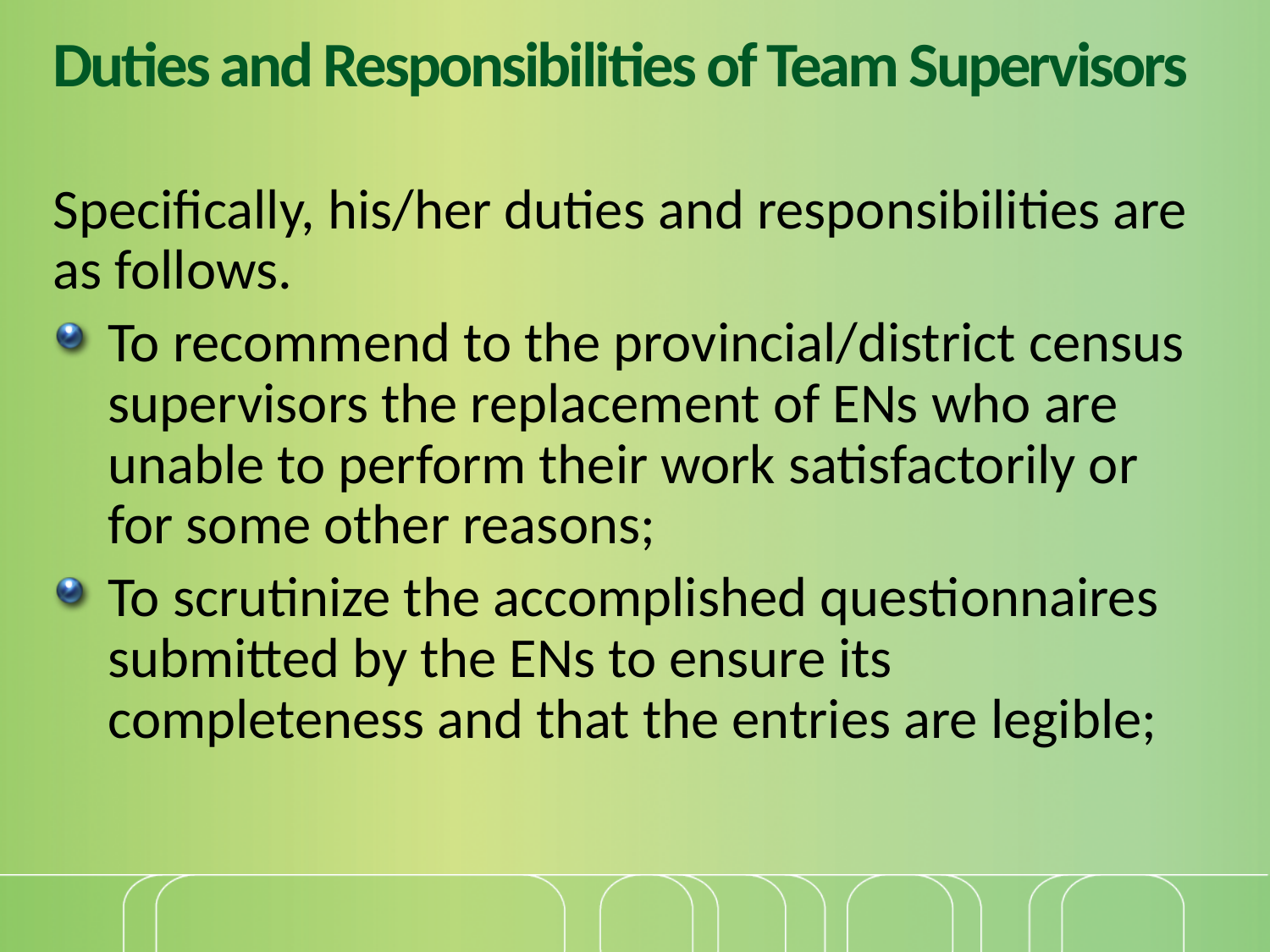

# Duties and Responsibilities of Team Supervisors
Specifically, his/her duties and responsibilities are as follows.
To recommend to the provincial/district census supervisors the replacement of ENs who are unable to perform their work satisfactorily or for some other reasons;
To scrutinize the accomplished questionnaires submitted by the ENs to ensure its completeness and that the entries are legible;